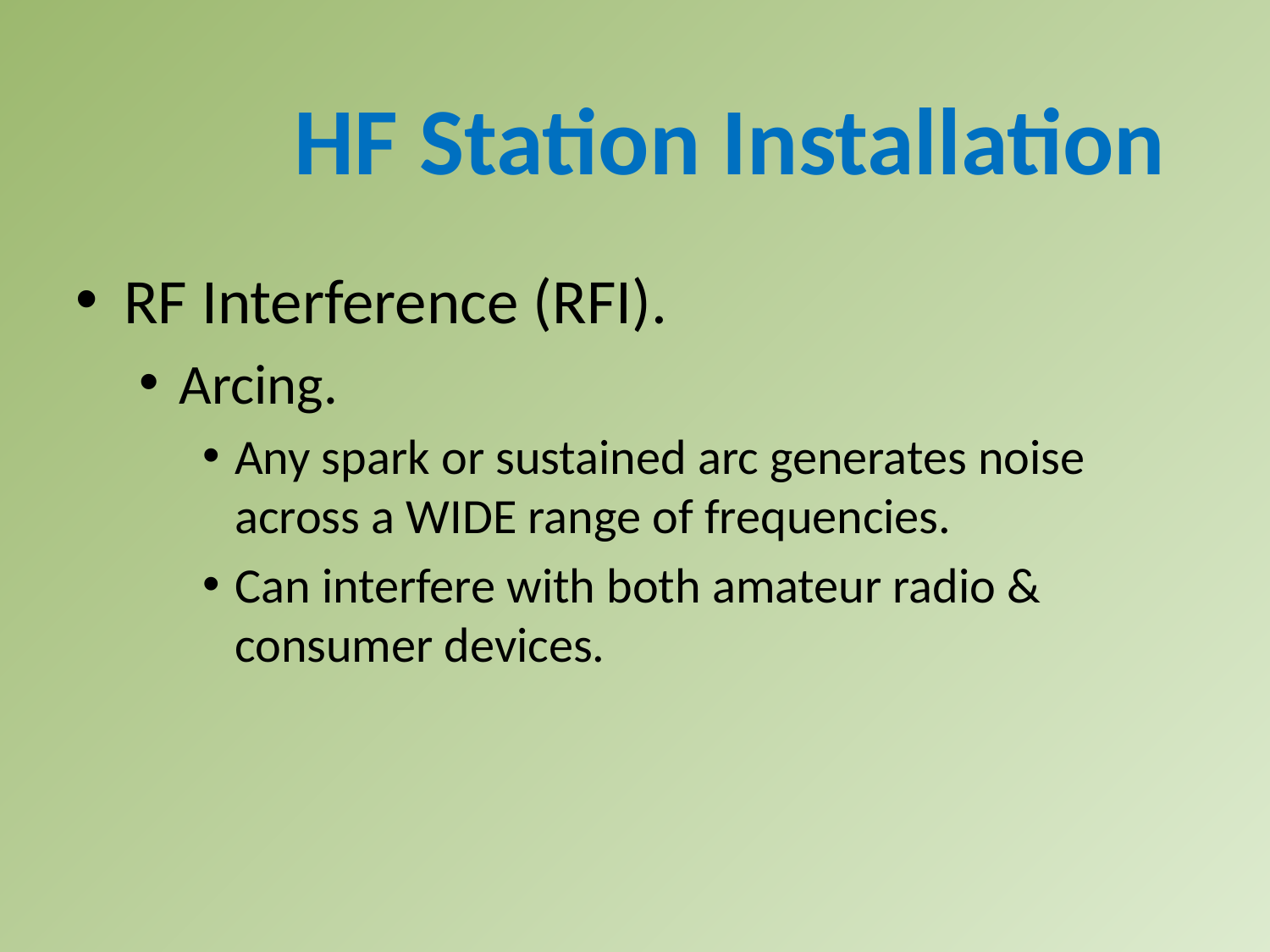

HF Station Installation
RF Interference (RFI).
Arcing.
Any spark or sustained arc generates noise across a WIDE range of frequencies.
Can interfere with both amateur radio & consumer devices.